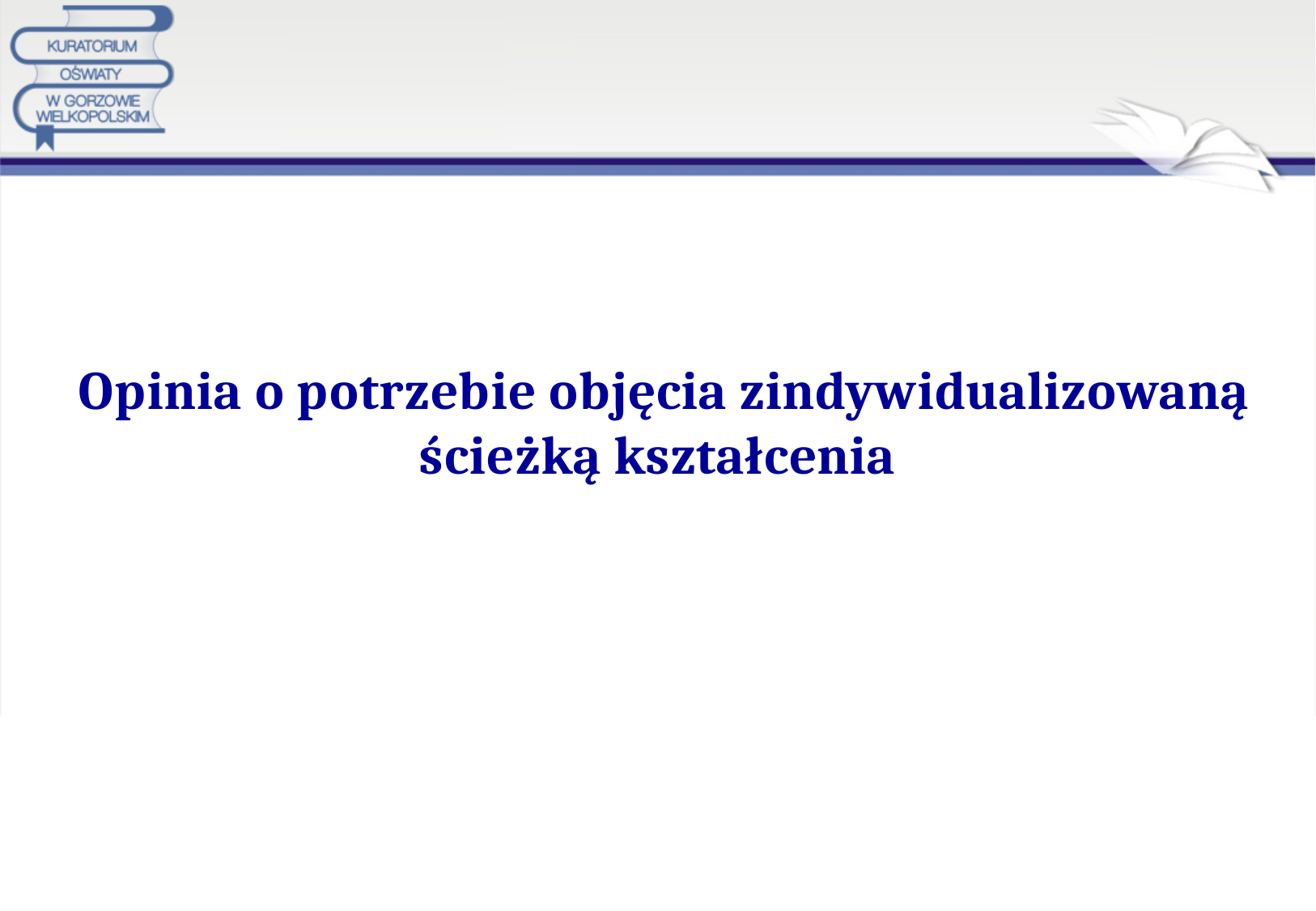

#

 Opinia o potrzebie objęcia zindywidualizowaną ścieżką kształcenia